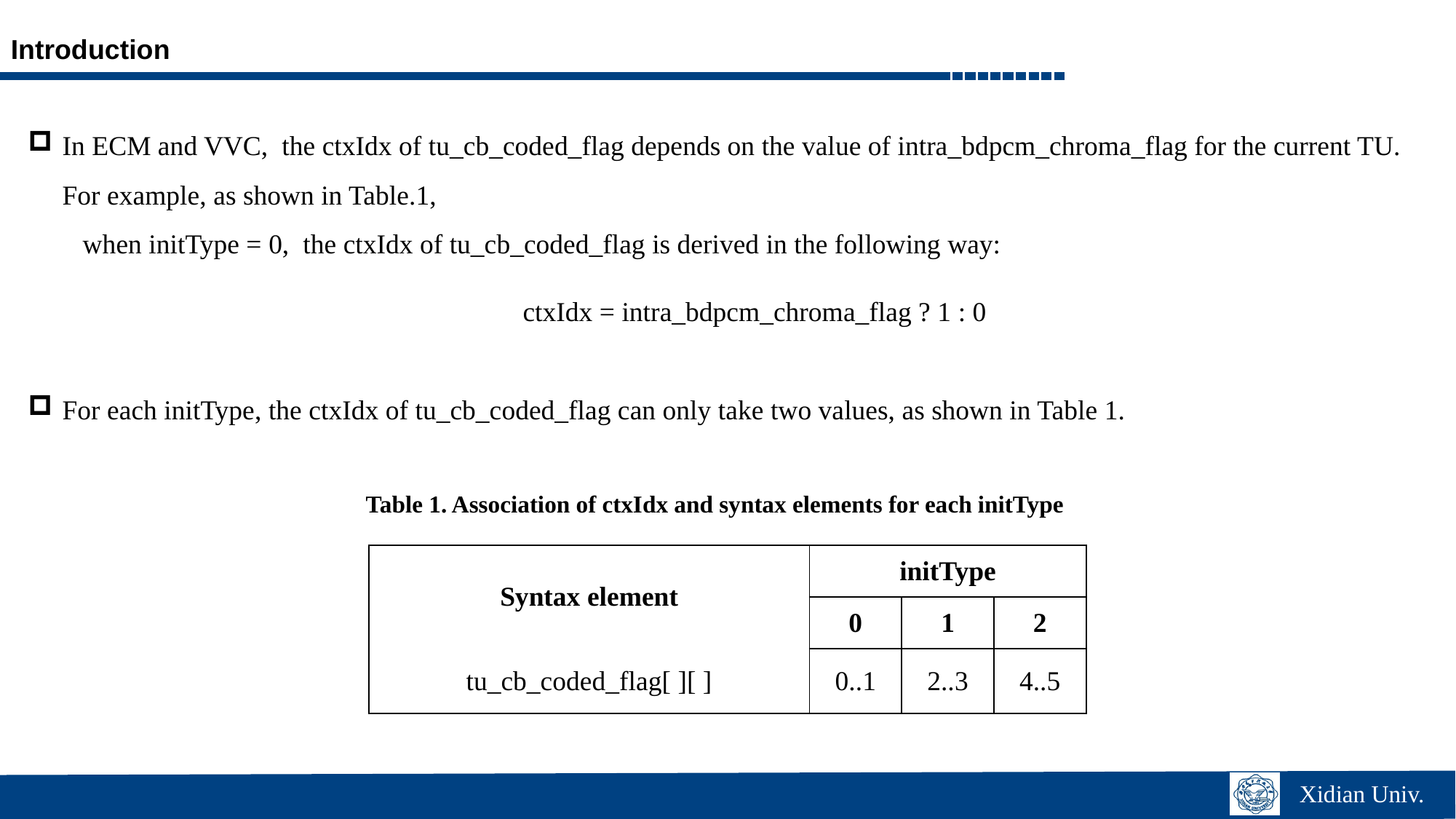

Introduction
In ECM and VVC,  the ctxIdx of tu_cb_coded_flag depends on the value of intra_bdpcm_chroma_flag for the current TU.  For example, as shown in Table.1,
when initType = 0,  the ctxIdx of tu_cb_coded_flag is derived in the following way:
ctxIdx = intra_bdpcm_chroma_flag ? 1 : 0

For each initType, the ctxIdx of tu_cb_coded_flag can only take two values, as shown in Table 1.

Table 1. Association of ctxIdx and syntax elements for each initType
| Syntax element | initType |  |  |
| --- | --- | --- | --- |
|  | 0 | 1 | 2 |
| tu\_cb\_coded\_flag[ ][ ] | 0..1 | 2..3 | 4..5 |